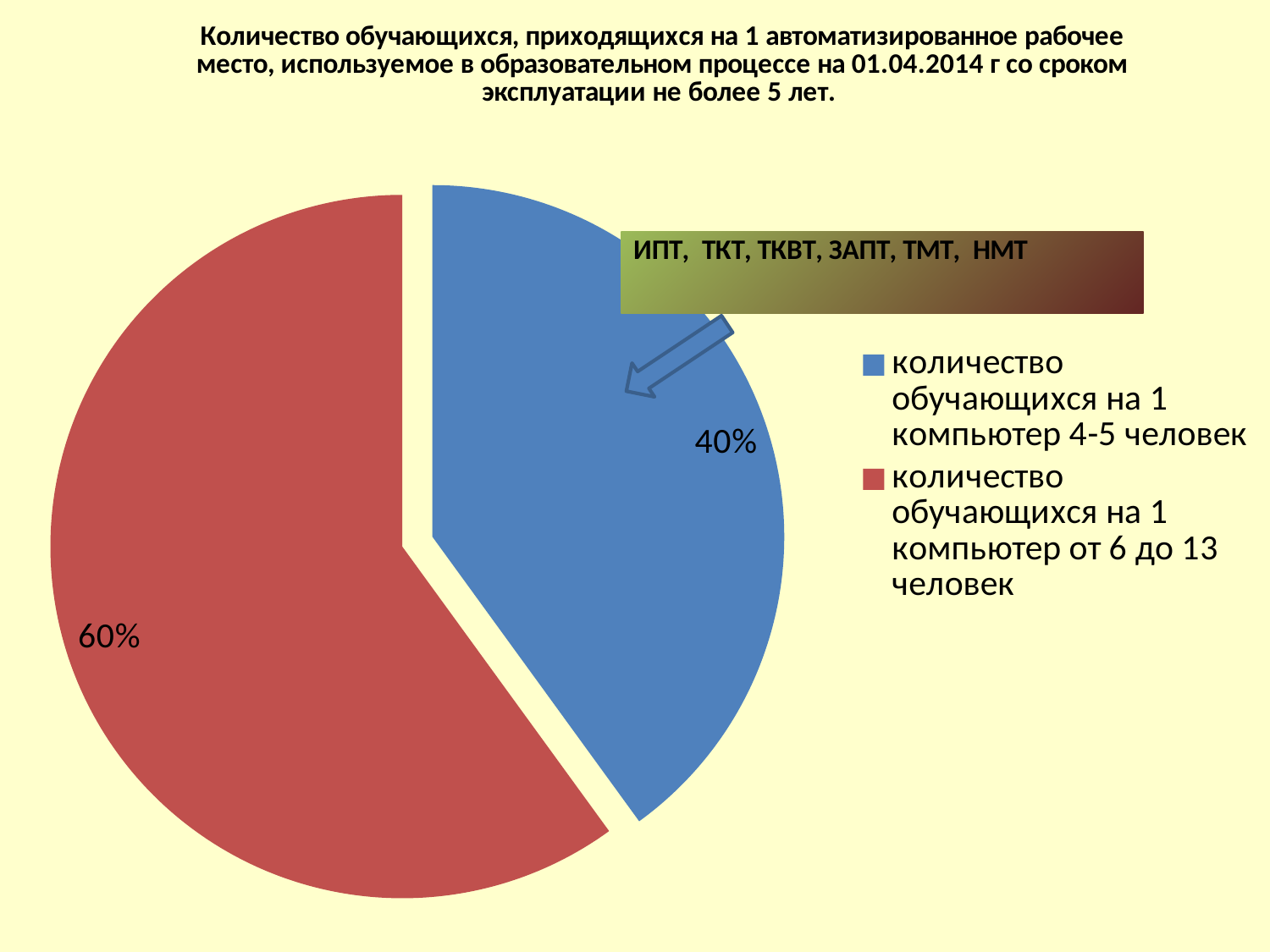

### Chart: Количество обучающихся, приходящихся на 1 автоматизированное рабочее место, используемое в образовательном процессе на 01.04.2014 г со сроком эксплуатации не более 5 лет.

| Category |  |
|---|---|
| количество обучающихся на 1 компьютер 4-5 человек | 0.4 |
| количество обучающихся на 1 компьютер от 6 до 13 человек | 0.6000000000000002 |